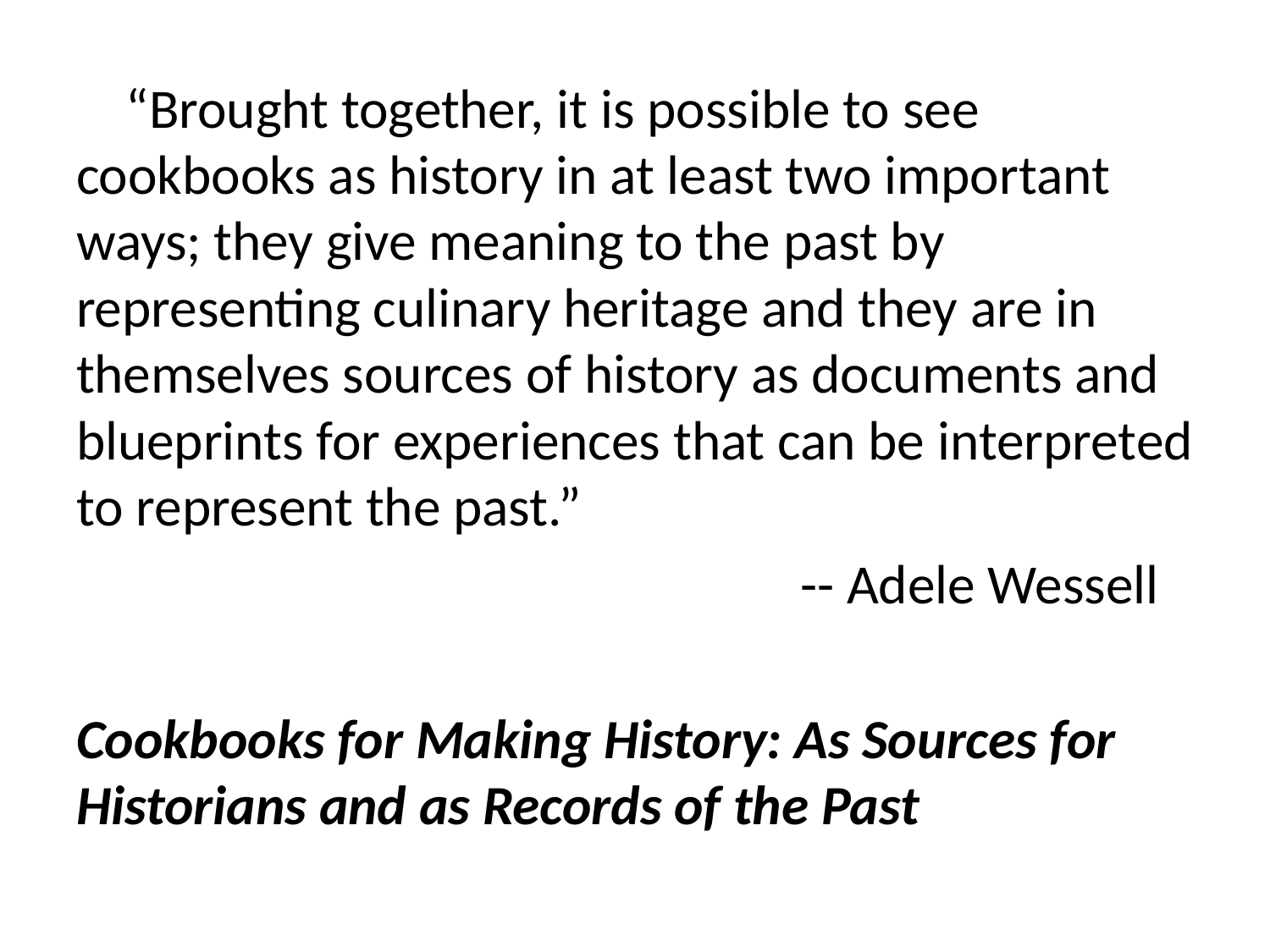

“Brought together, it is possible to see cookbooks as history in at least two important ways; they give meaning to the past by representing culinary heritage and they are in themselves sources of history as documents and blueprints for experiences that can be interpreted to represent the past.”
                                                          -- Adele Wessell

Cookbooks for Making History: As Sources for Historians and as Records of the Past